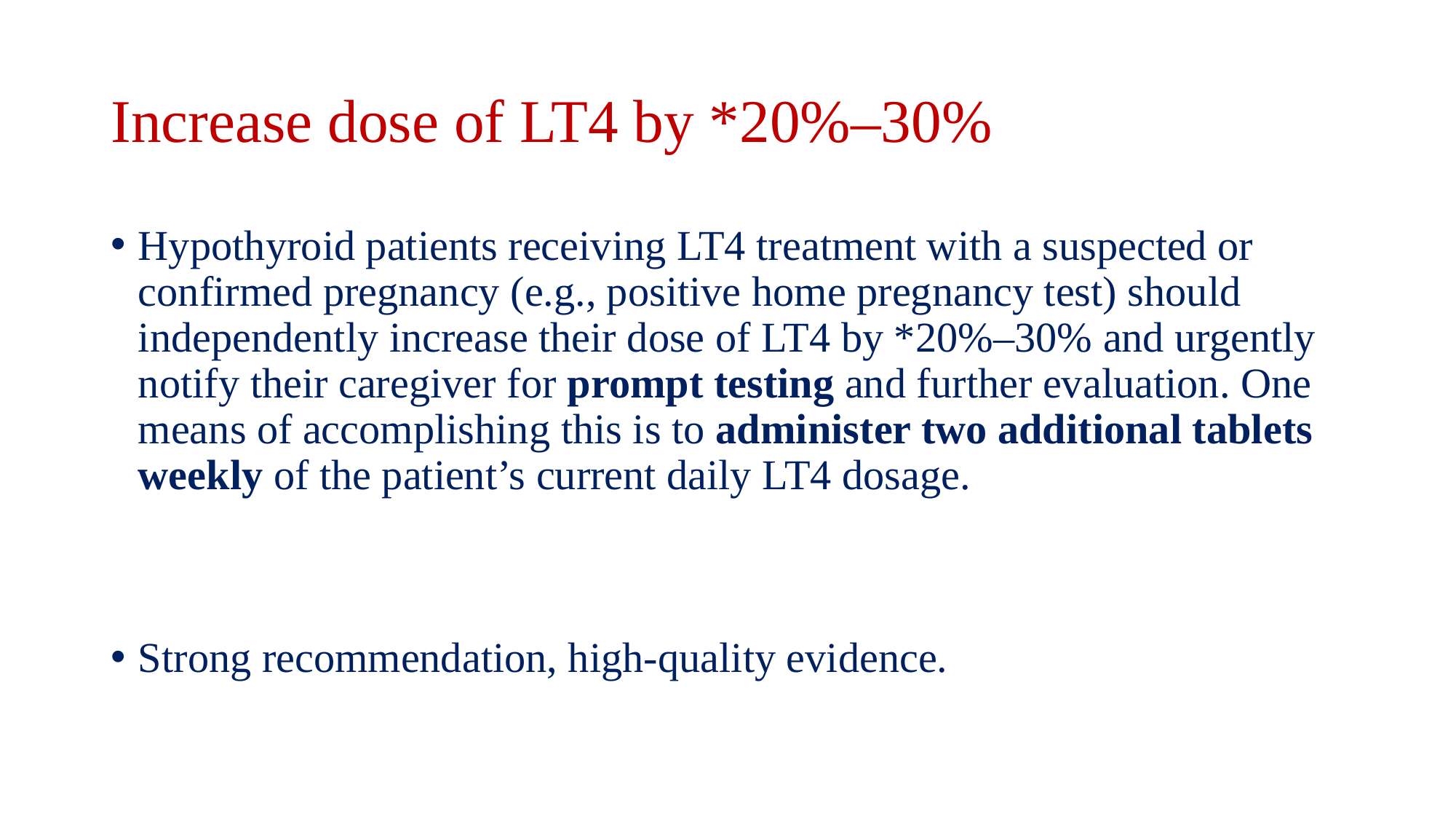

# Increase dose of LT4 by *20%–30%
Hypothyroid patients receiving LT4 treatment with a suspected or confirmed pregnancy (e.g., positive home pregnancy test) should independently increase their dose of LT4 by *20%–30% and urgently notify their caregiver for prompt testing and further evaluation. One means of accomplishing this is to administer two additional tablets weekly of the patient’s current daily LT4 dosage.

Strong recommendation, high-quality evidence.